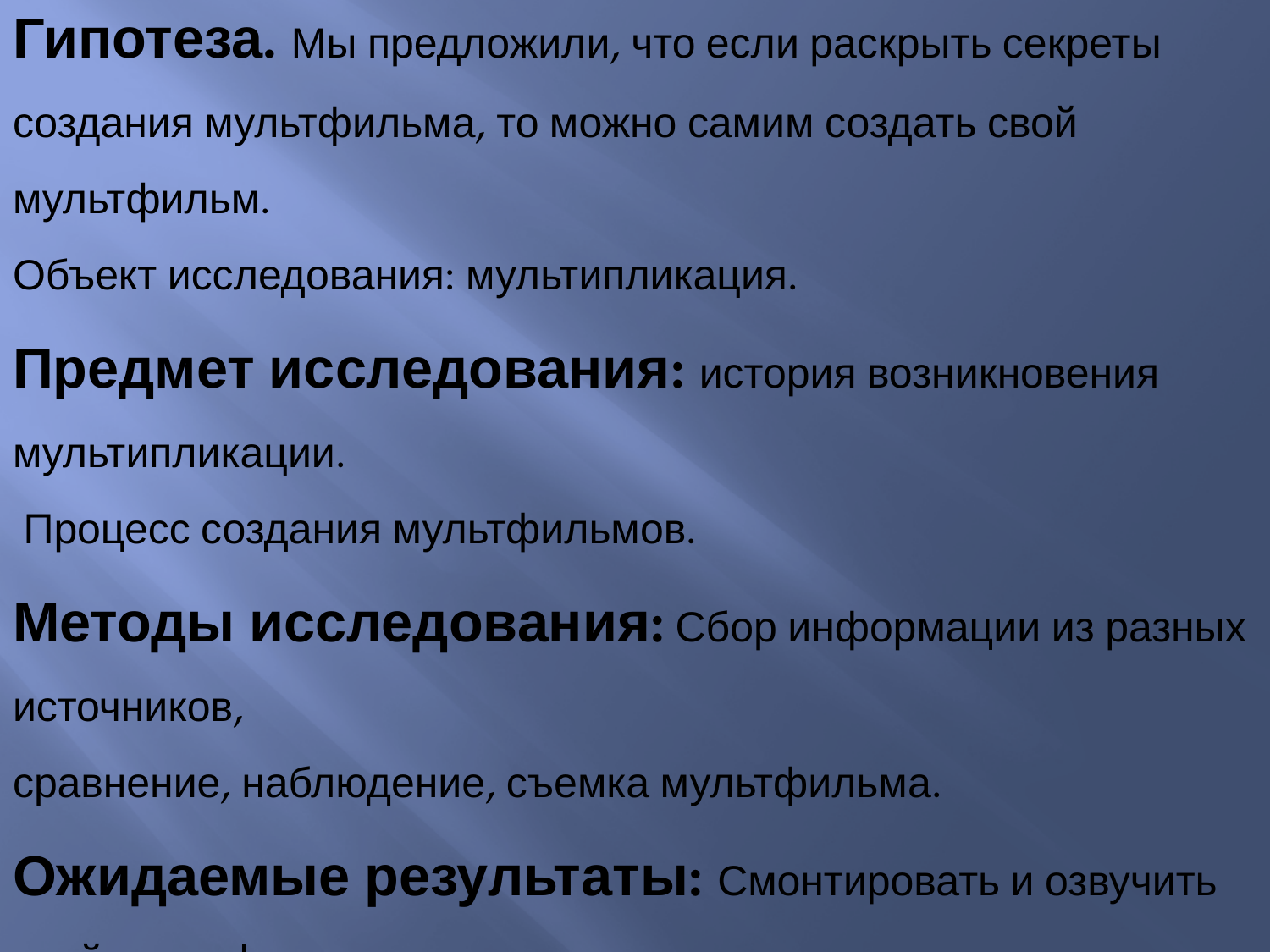

Гипотеза. Мы предложили, что если раскрыть секреты
создания мультфильма, то можно самим создать свой  мультфильм.
Объект исследования: мультипликация.
Предмет исследования: история возникновения мультипликации.
 Процесс создания мультфильмов.
Методы исследования: Сбор информации из разных источников,
сравнение, наблюдение, съемка мультфильма.
Ожидаемые результаты: Смонтировать и озвучить свой мультфильм.